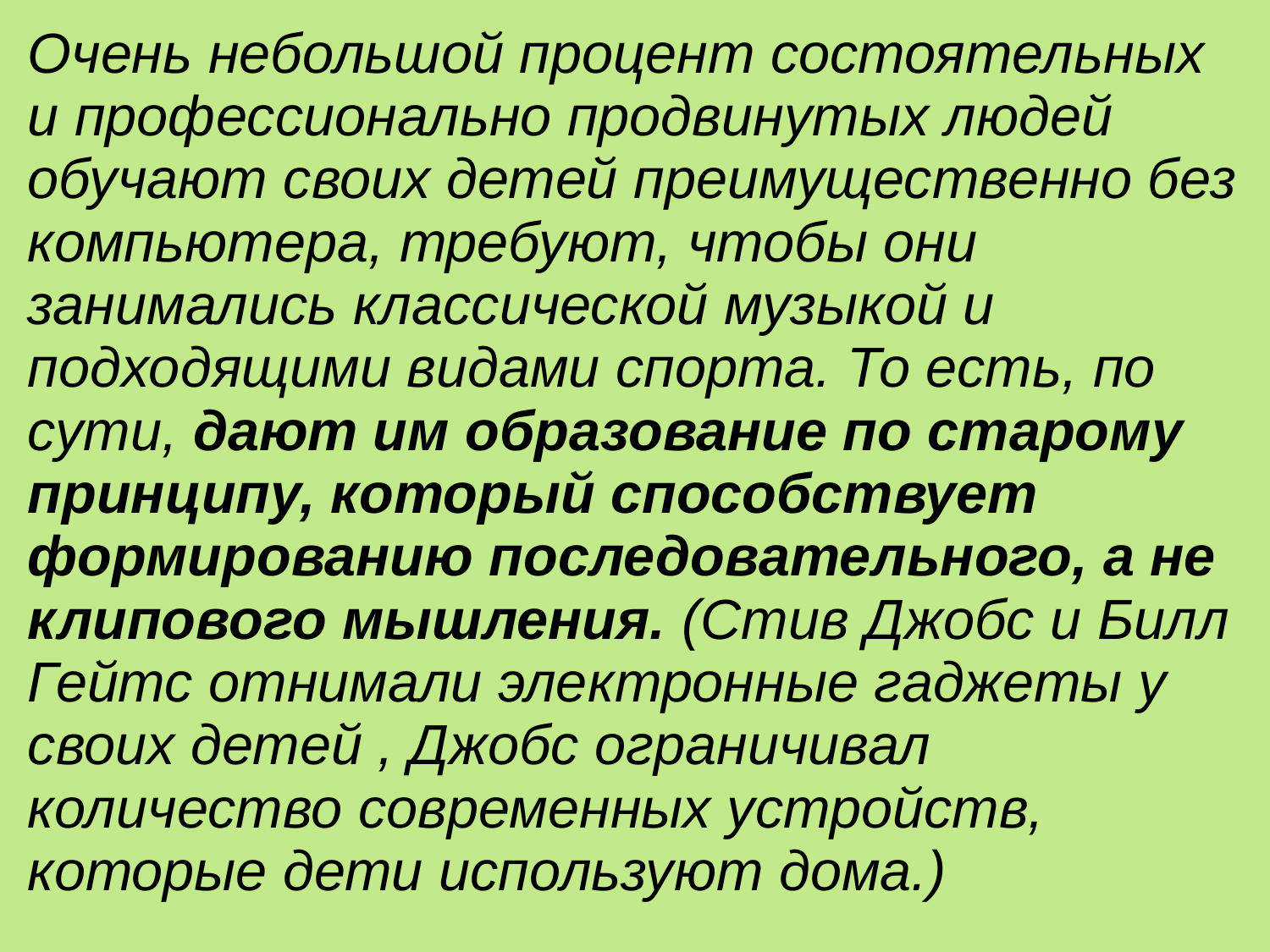

Очень небольшой процент состоятельных и профессионально продвинутых людей  обучают своих детей преимущественно без компьютера, требуют, чтобы они занимались классической музыкой и подходящими видами спорта. То есть, по сути, дают им образование по старому принципу, который способствует формированию последовательного, а не клипового мышления. (Стив Джобс и Билл Гейтс отнимали электронные гаджеты у своих детей , Джобс ограничивал количество современных устройств, которые дети используют дома.)